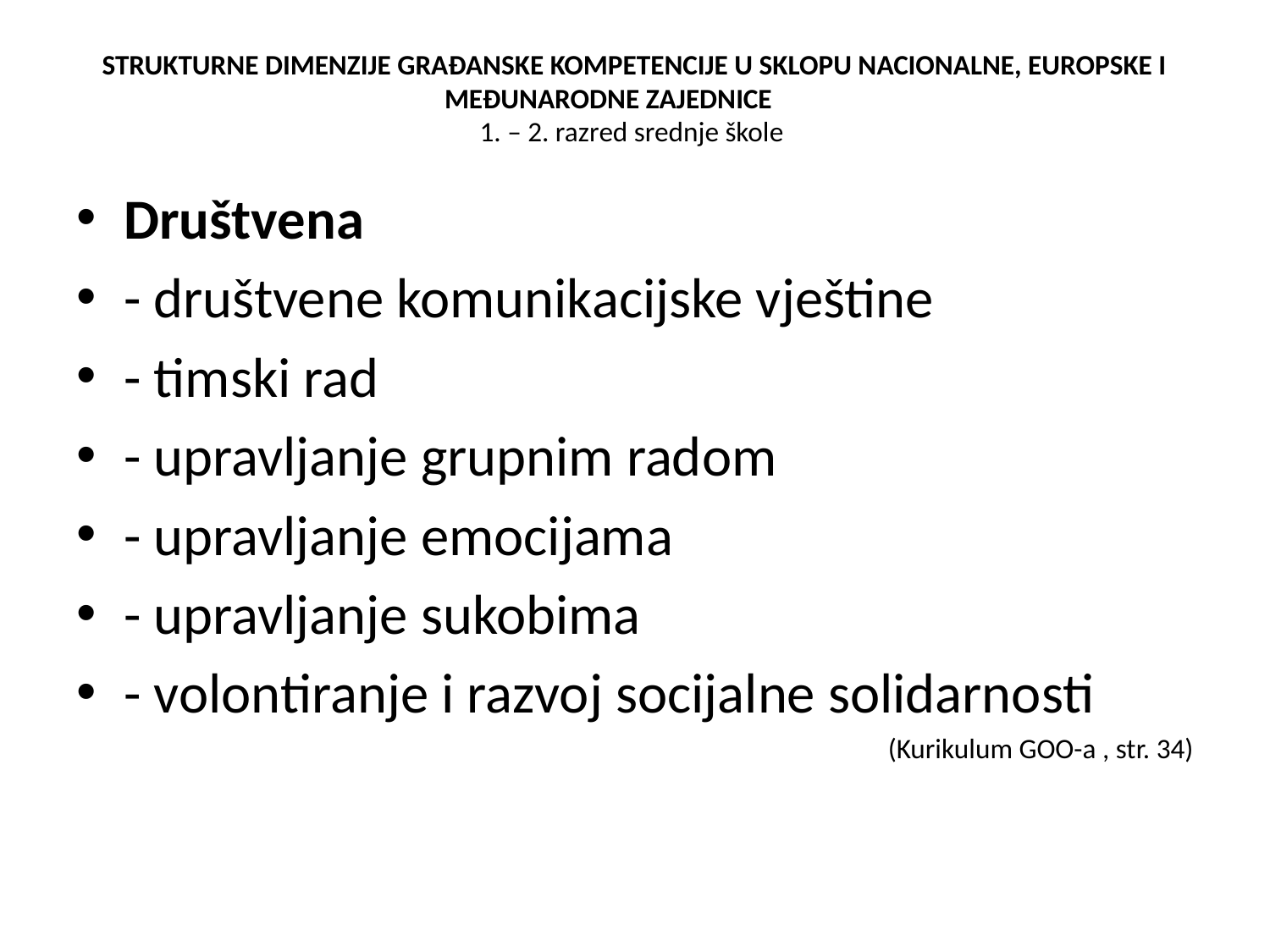

# STRUKTURNE DIMENZIJE GRAĐANSKE KOMPETENCIJE U SKLOPU NACIONALNE, EUROPSKE I MEĐUNARODNE ZAJEDNICE 1. – 2. razred srednje škole
Društvena
- društvene komunikacijske vještine
- timski rad
- upravljanje grupnim radom
- upravljanje emocijama
- upravljanje sukobima
- volontiranje i razvoj socijalne solidarnosti
(Kurikulum GOO-a , str. 34)